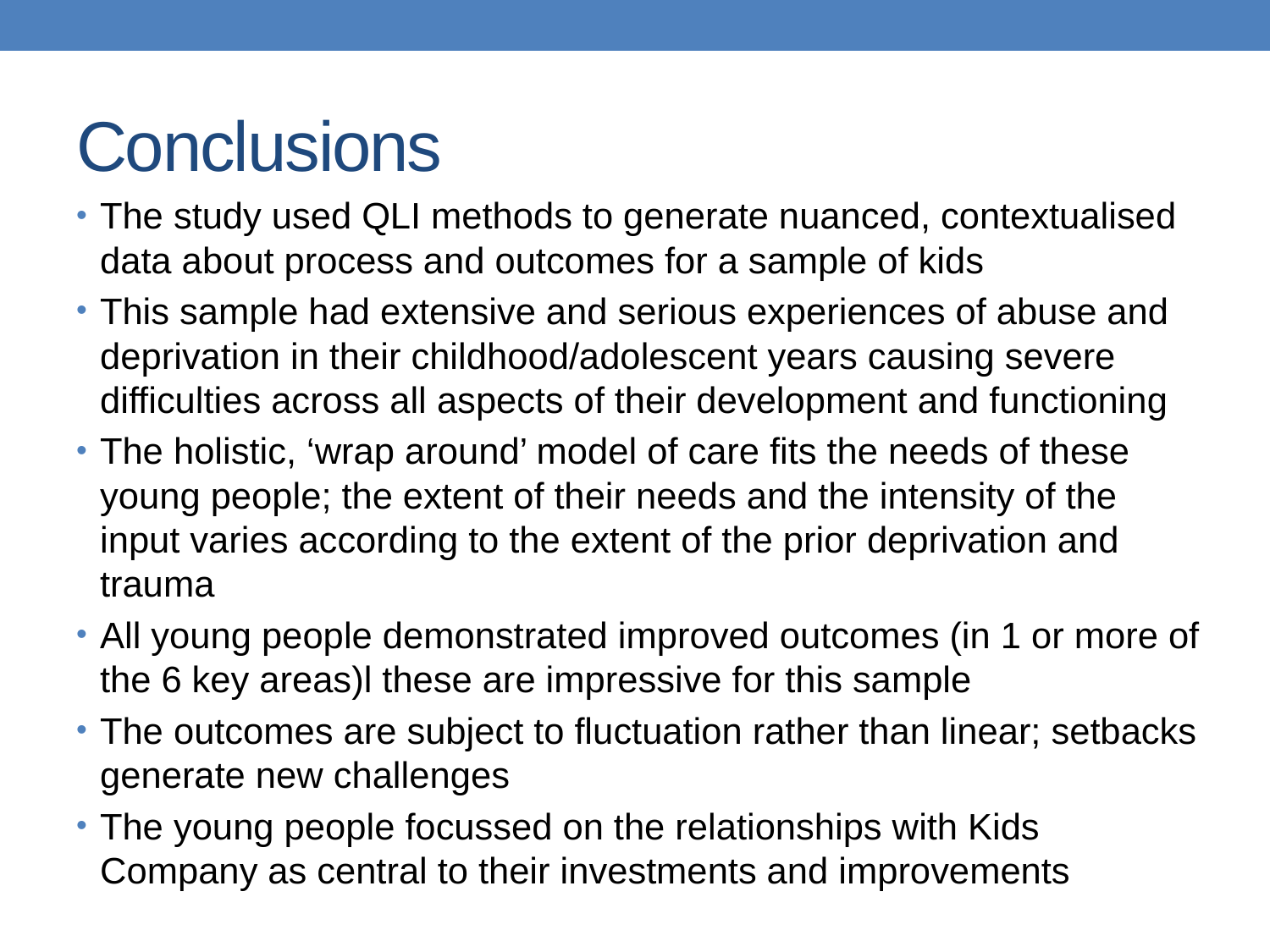

# Conclusions
The study used QLI methods to generate nuanced, contextualised data about process and outcomes for a sample of kids
This sample had extensive and serious experiences of abuse and deprivation in their childhood/adolescent years causing severe difficulties across all aspects of their development and functioning
The holistic, ‘wrap around’ model of care fits the needs of these young people; the extent of their needs and the intensity of the input varies according to the extent of the prior deprivation and trauma
All young people demonstrated improved outcomes (in 1 or more of the 6 key areas)l these are impressive for this sample
The outcomes are subject to fluctuation rather than linear; setbacks generate new challenges
The young people focussed on the relationships with Kids Company as central to their investments and improvements